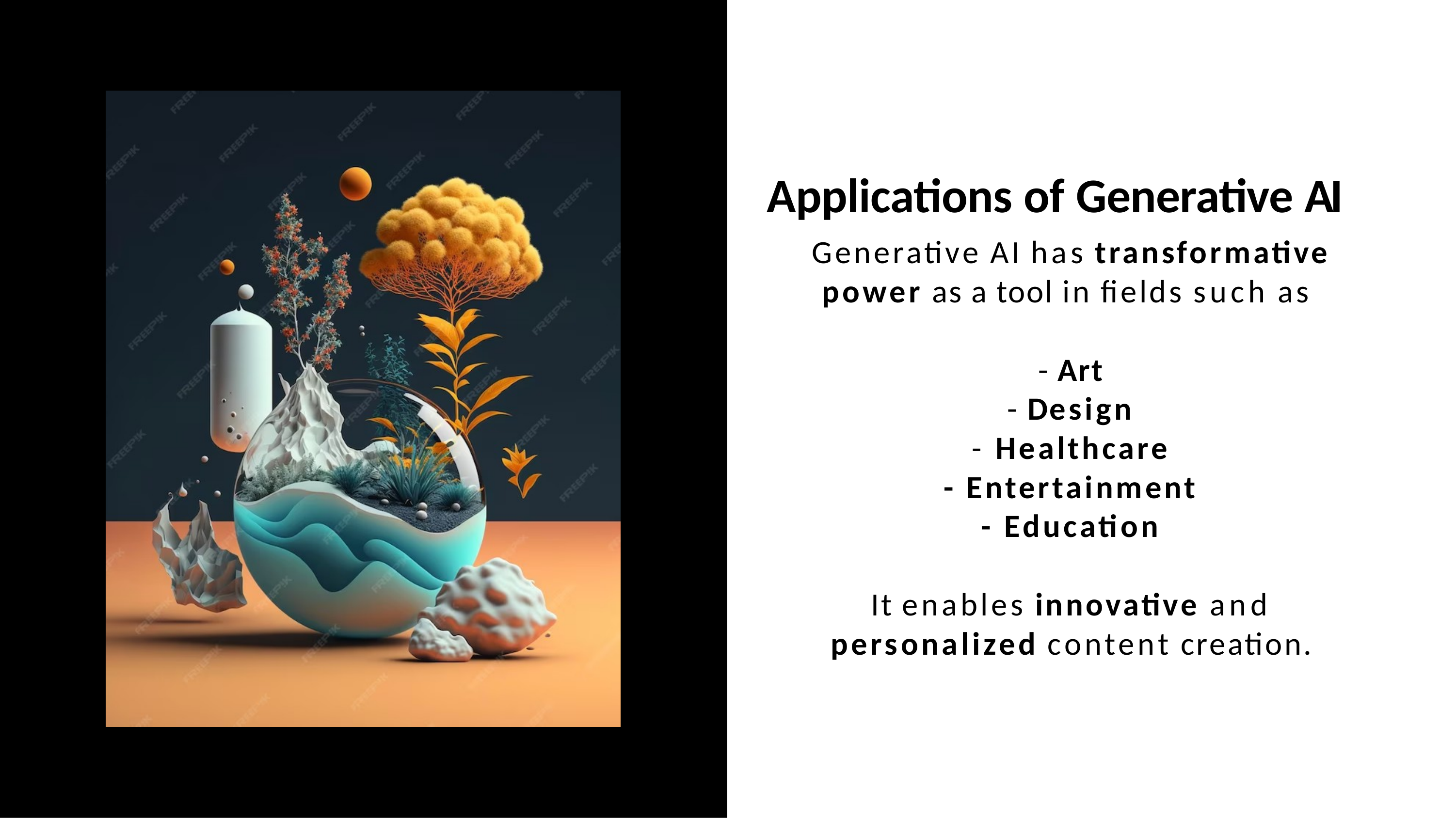

# Applications of Generative AI
Generative AI has transformative power as a tool in fields such as
- Art
- Design
- Healthcare
- Entertainment
- Education
It enables innovative and personalized content creation.